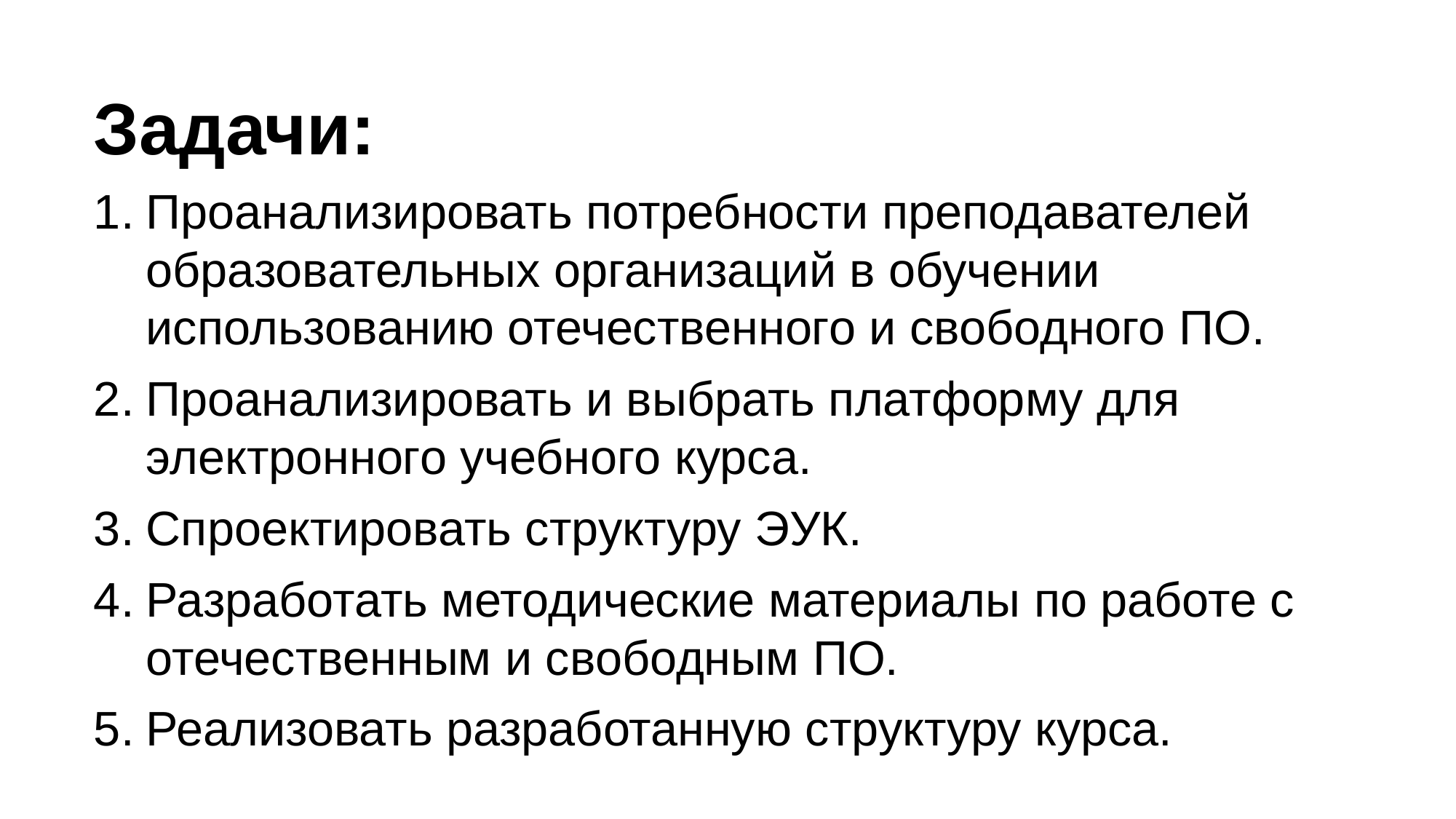

Задачи:
Проанализировать потребности преподавателей образовательных организаций в обучении использованию отечественного и свободного ПО.
Проанализировать и выбрать платформу для электронного учебного курса.
Спроектировать структуру ЭУК.
Разработать методические материалы по работе с отечественным и свободным ПО.
Реализовать разработанную структуру курса.
5